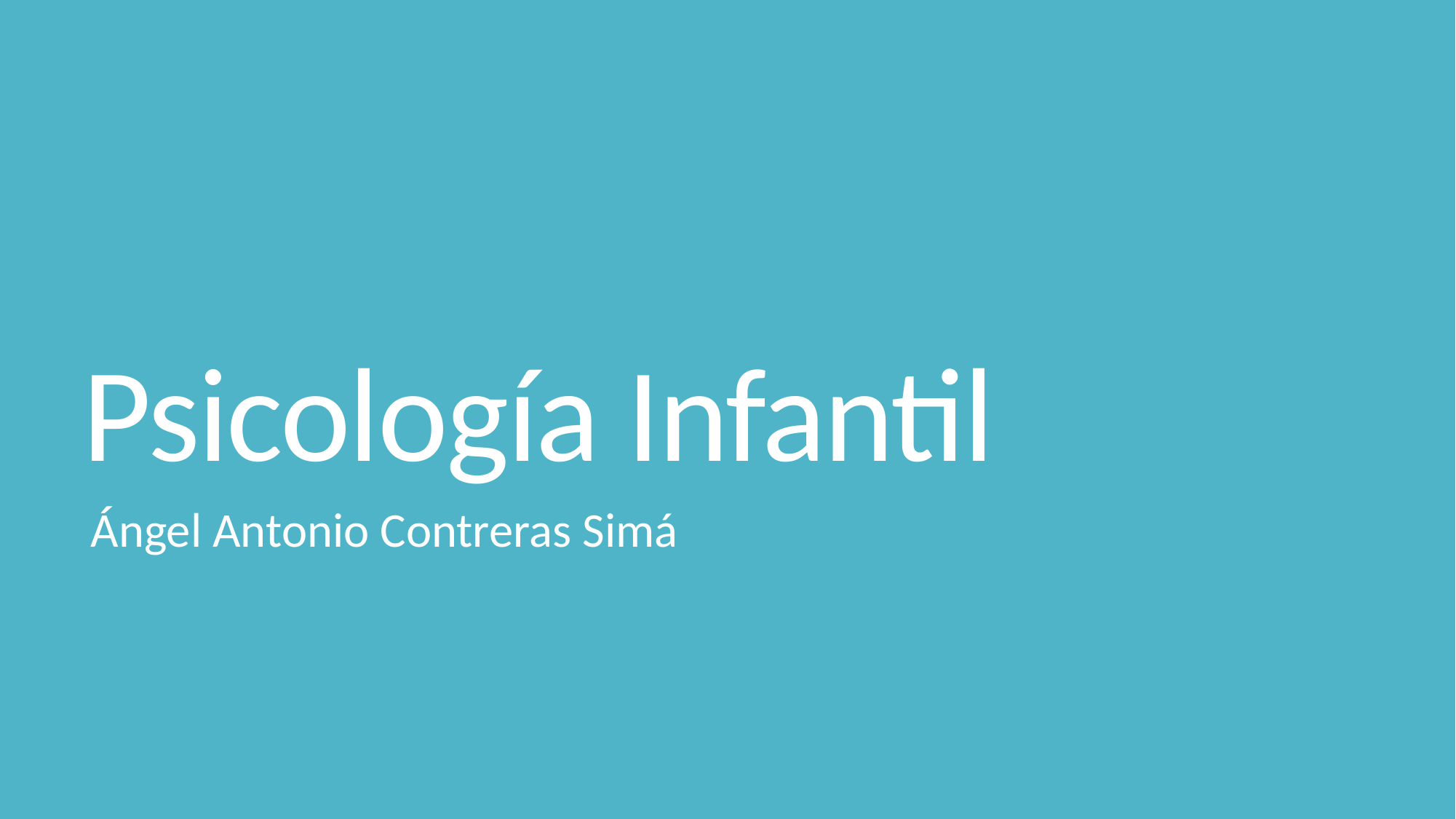

# Psicología Infantil
Ángel Antonio Contreras Simá